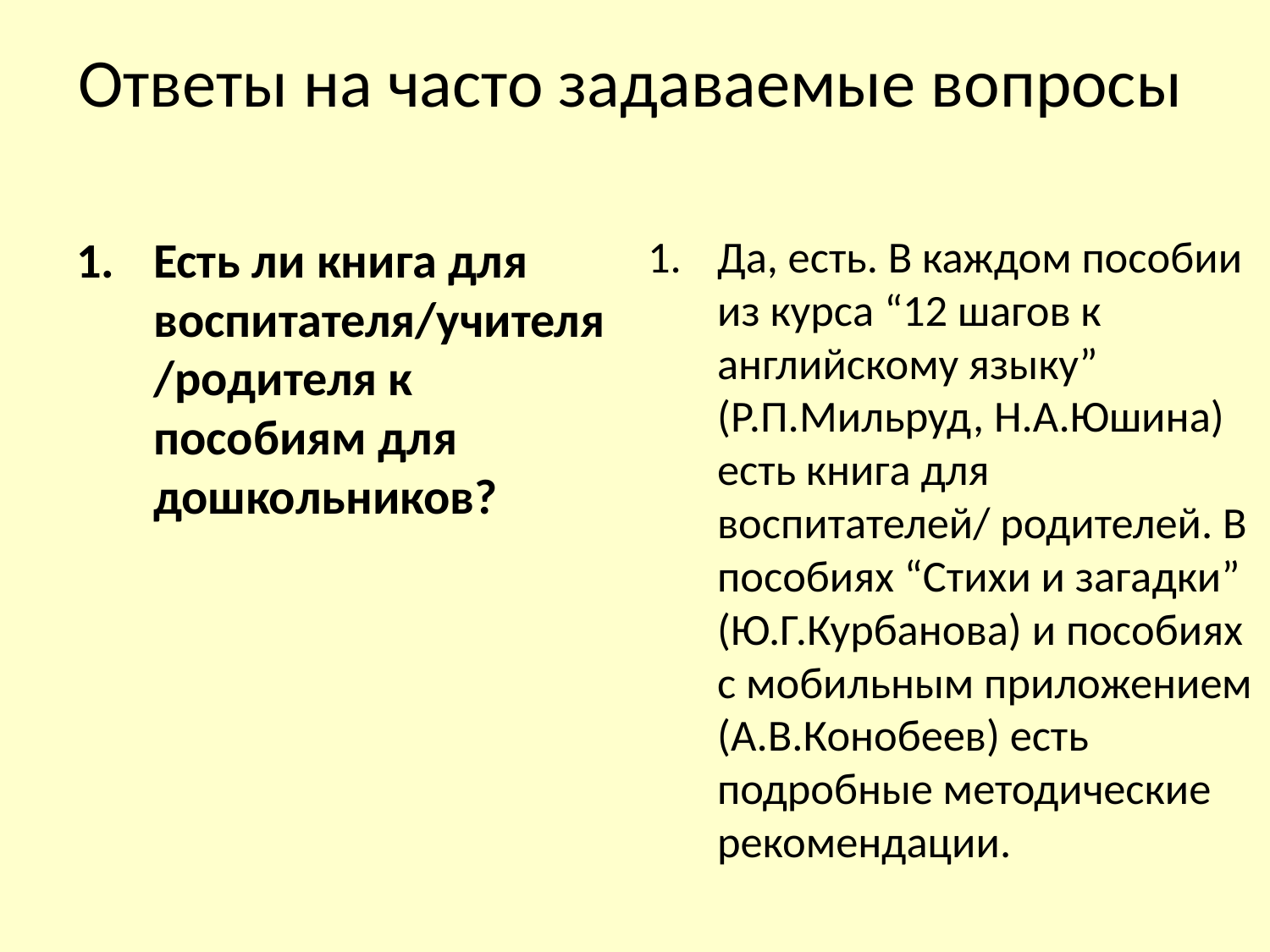

# Ответы на часто задаваемые вопросы
Есть ли книга для воспитателя/учителя/родителя к пособиям для дошкольников?
Да, есть. В каждом пособии из курса “12 шагов к английскому языку” (Р.П.Мильруд, Н.А.Юшина) есть книга для воспитателей/ родителей. В пособиях “Стихи и загадки” (Ю.Г.Курбанова) и пособиях с мобильным приложением (А.В.Конобеев) есть подробные методические рекомендации.